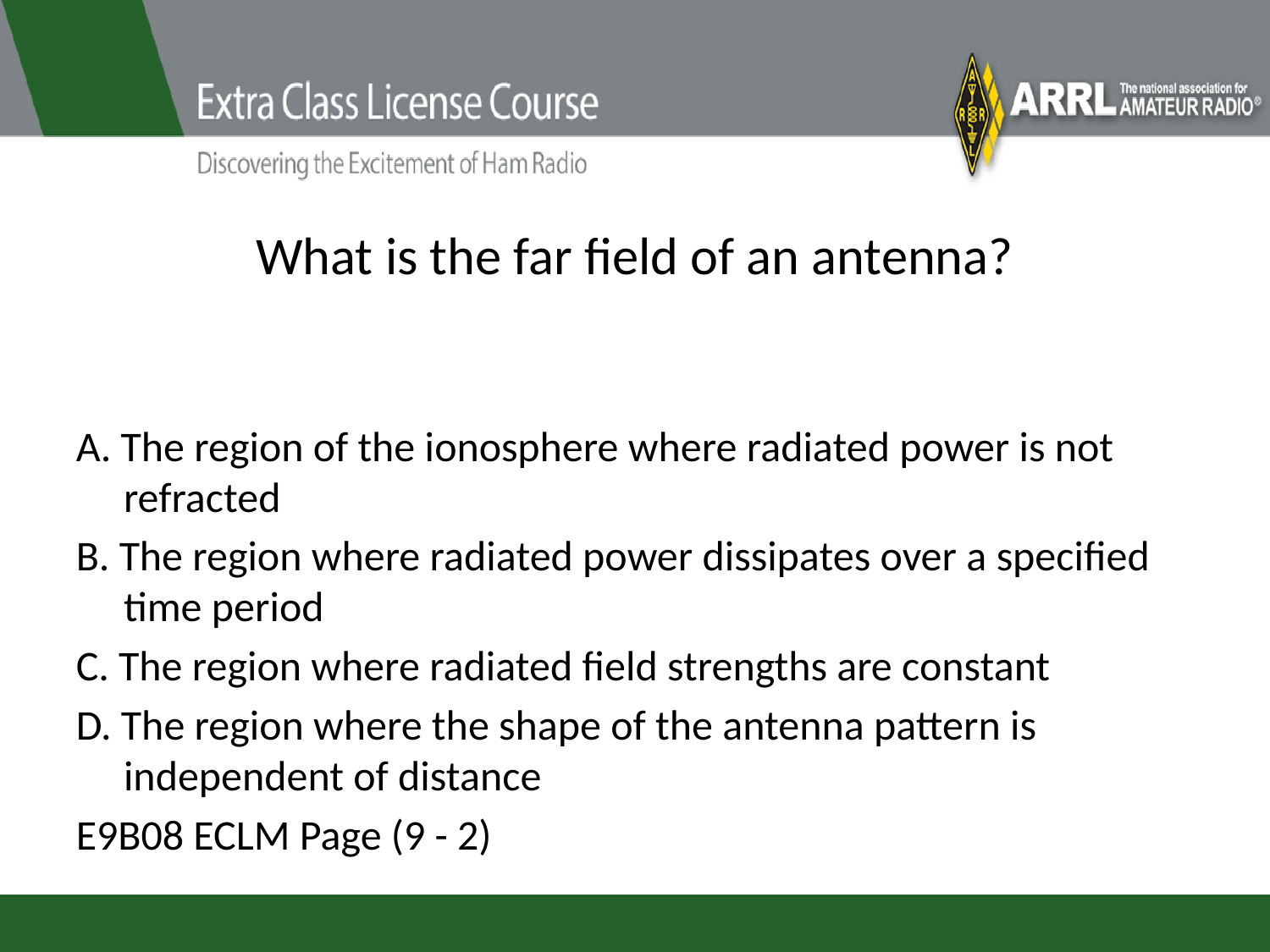

# What is the far field of an antenna?
A. The region of the ionosphere where radiated power is not refracted
B. The region where radiated power dissipates over a specified time period
C. The region where radiated field strengths are constant
D. The region where the shape of the antenna pattern is independent of distance
E9B08 ECLM Page (9 - 2)